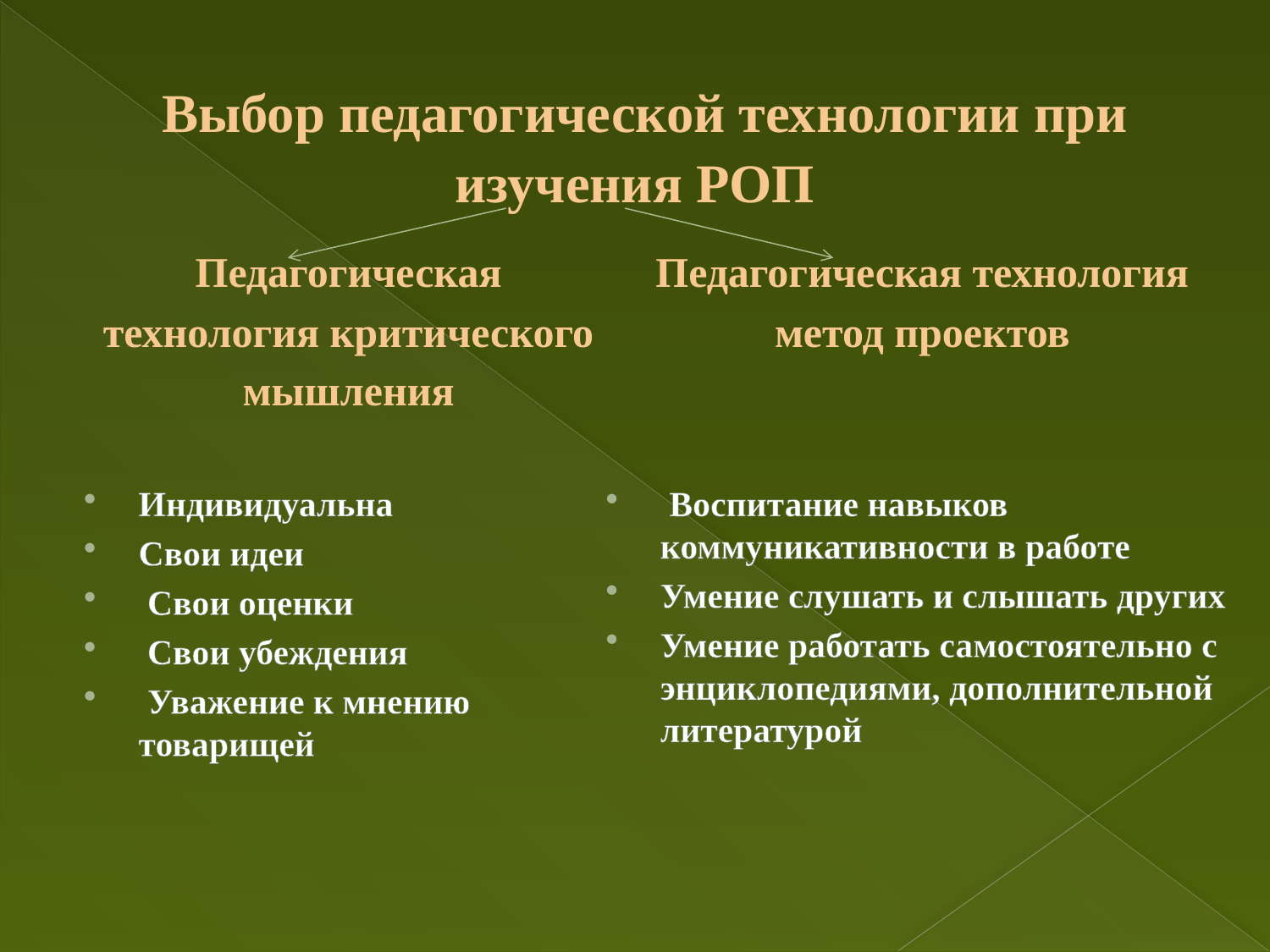

# Выбор педагогической технологии при изучения РОП
Педагогическая
технология критического
мышления

Индивидуальна
Свои идеи
 Свои оценки
 Свои убеждения
 Уважение к мнению товарищей
Педагогическая технология
метод проектов

 Воспитание навыков коммуникативности в работе
Умение слушать и слышать других
Умение работать самостоятельно с энциклопедиями, дополнительной литературой